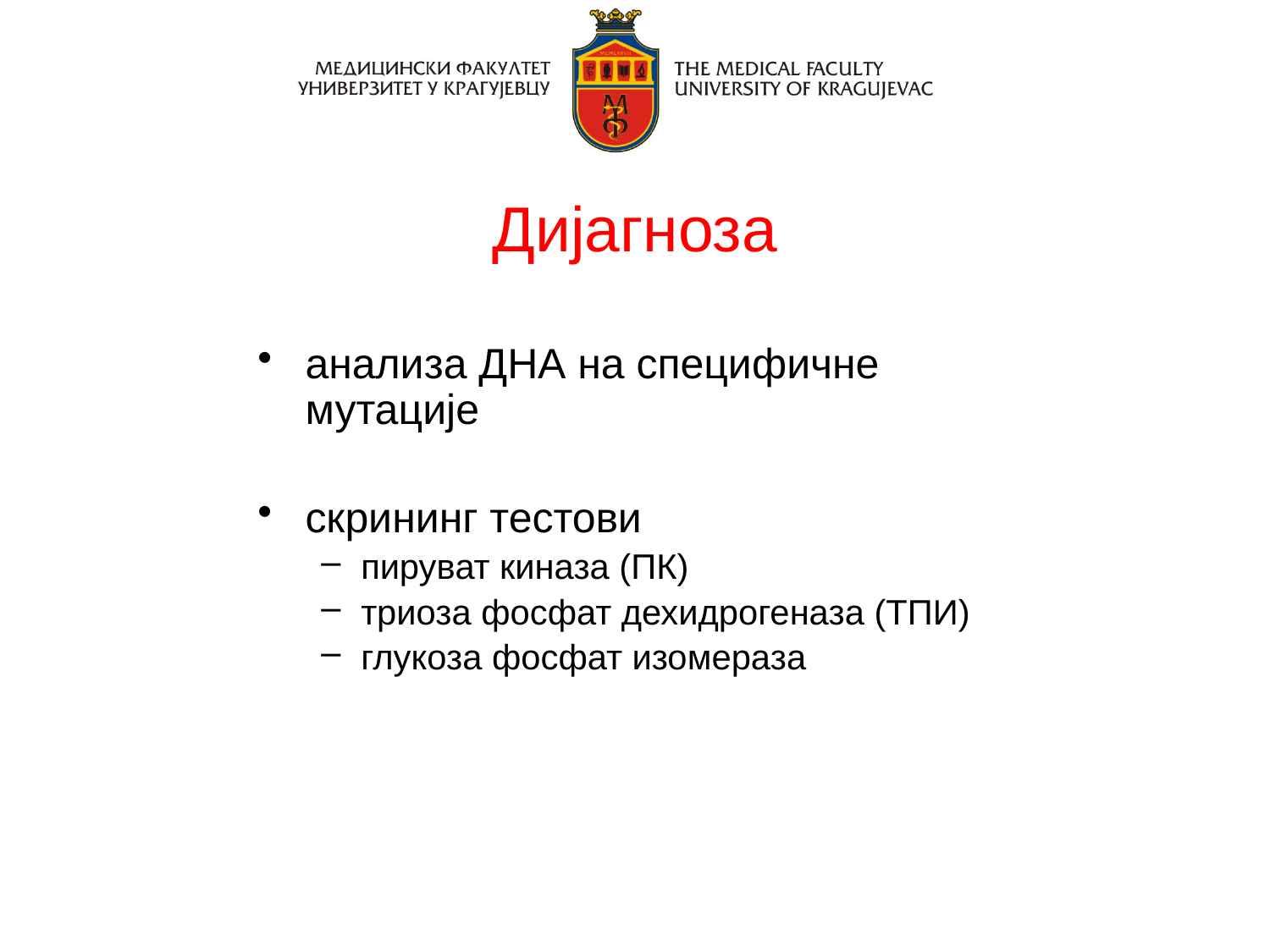

Дијагноза
анализа ДНА на специфичне мутације

скрининг тестови
пируват киназа (ПК)
триоза фосфат дехидрогеназа (ТПИ)
глукоза фосфат изомераза